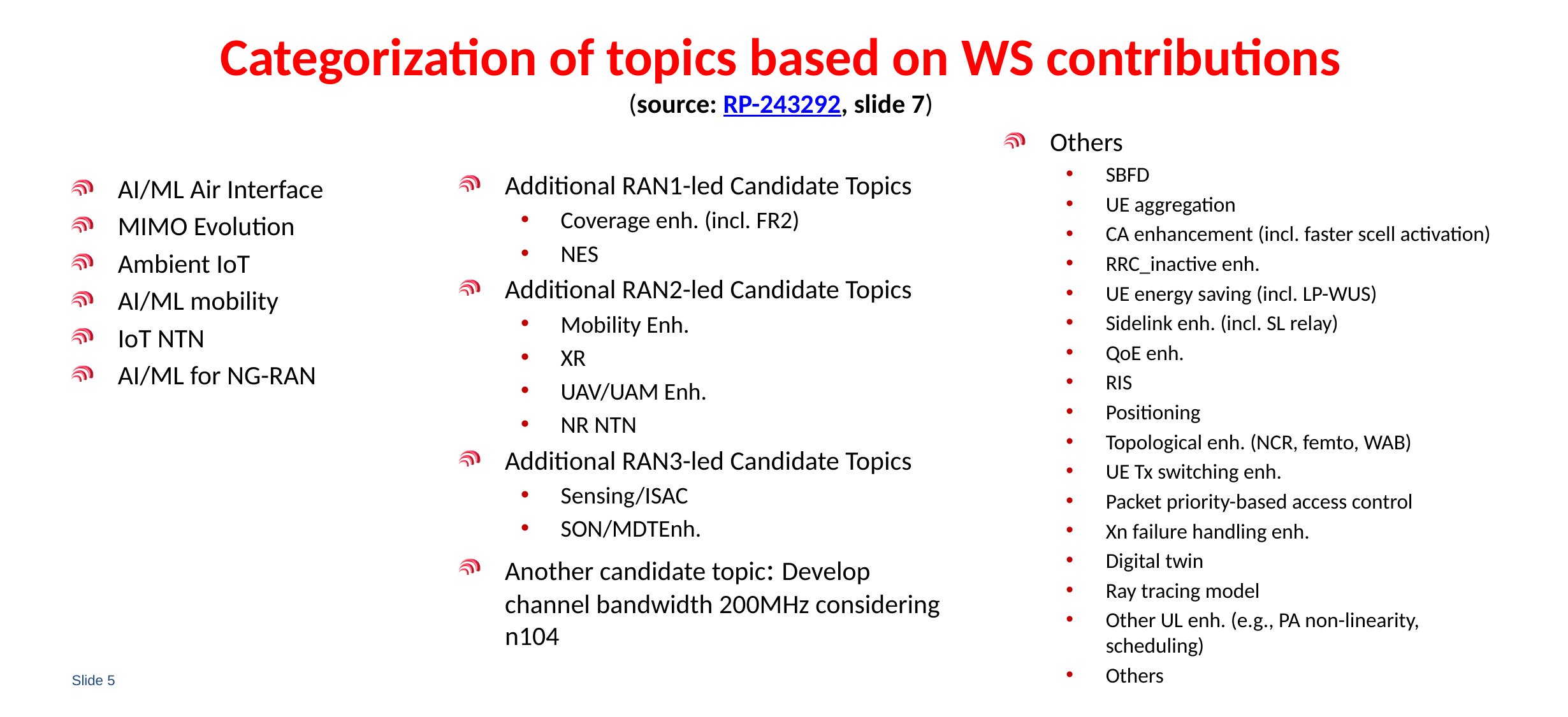

Categorization of topics based on WS contributions
(source: RP-243292, slide 7)
Others
SBFD
UE aggregation
CA enhancement (incl. faster scell activation)
RRC_inactive enh.
UE energy saving (incl. LP-WUS)
Sidelink enh. (incl. SL relay)
QoE enh.
RIS
Positioning
Topological enh. (NCR, femto, WAB)
UE Tx switching enh.
Packet priority-based access control
Xn failure handling enh.
Digital twin
Ray tracing model
Other UL enh. (e.g., PA non-linearity, scheduling)
Others
Additional RAN1-led Candidate Topics
Coverage enh. (incl. FR2)
NES
Additional RAN2-led Candidate Topics
Mobility Enh.
XR
UAV/UAM Enh.
NR NTN
Additional RAN3-led Candidate Topics
Sensing/ISAC
SON/MDTEnh.
Another candidate topic: Develop channel bandwidth 200MHz considering n104

AI/ML Air Interface
MIMO Evolution
Ambient IoT
AI/ML mobility
IoT NTN
AI/ML for NG-RAN